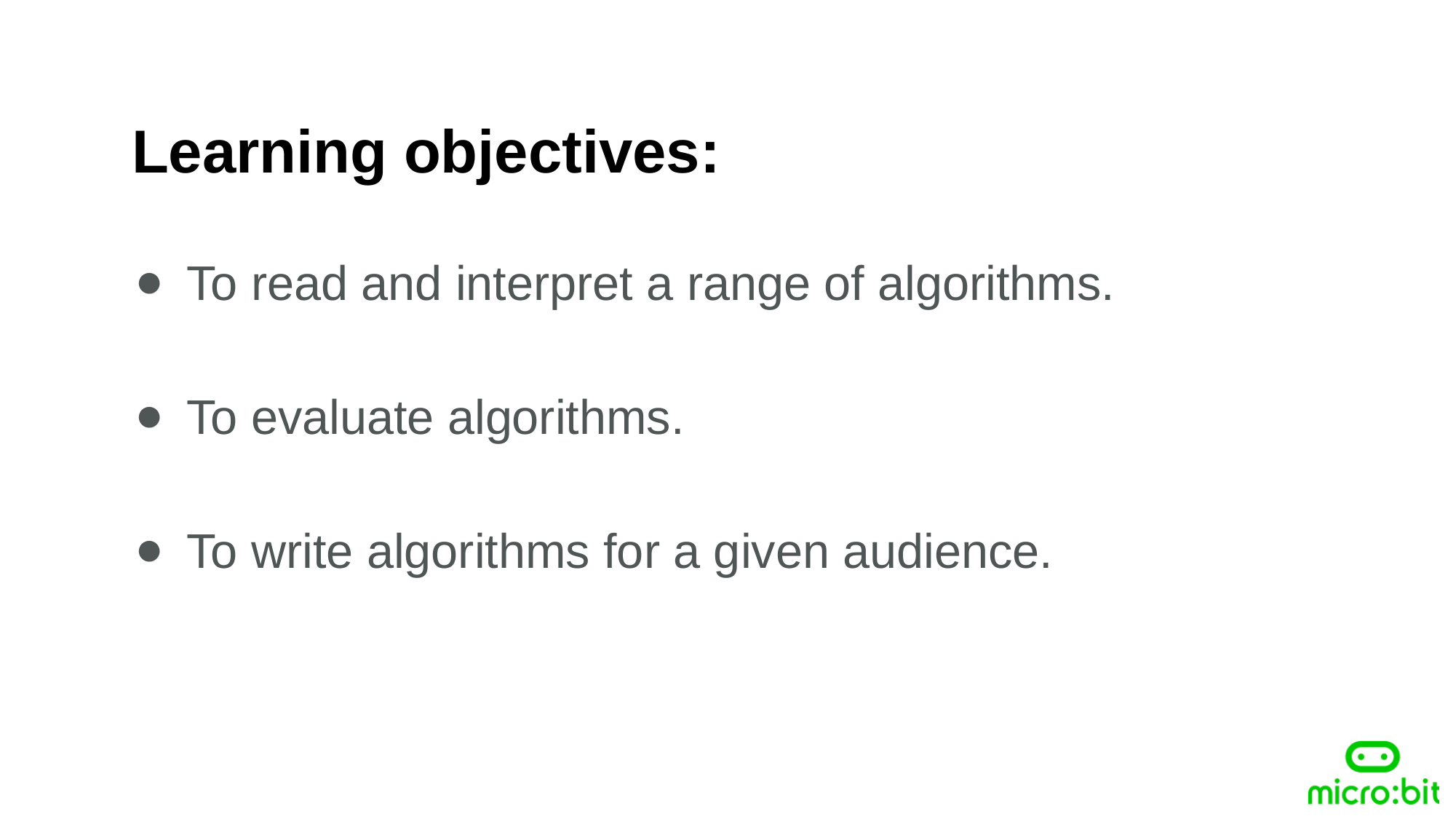

Learning objectives:

To read and interpret a range of algorithms.

To evaluate algorithms.

To write algorithms for a given audience.